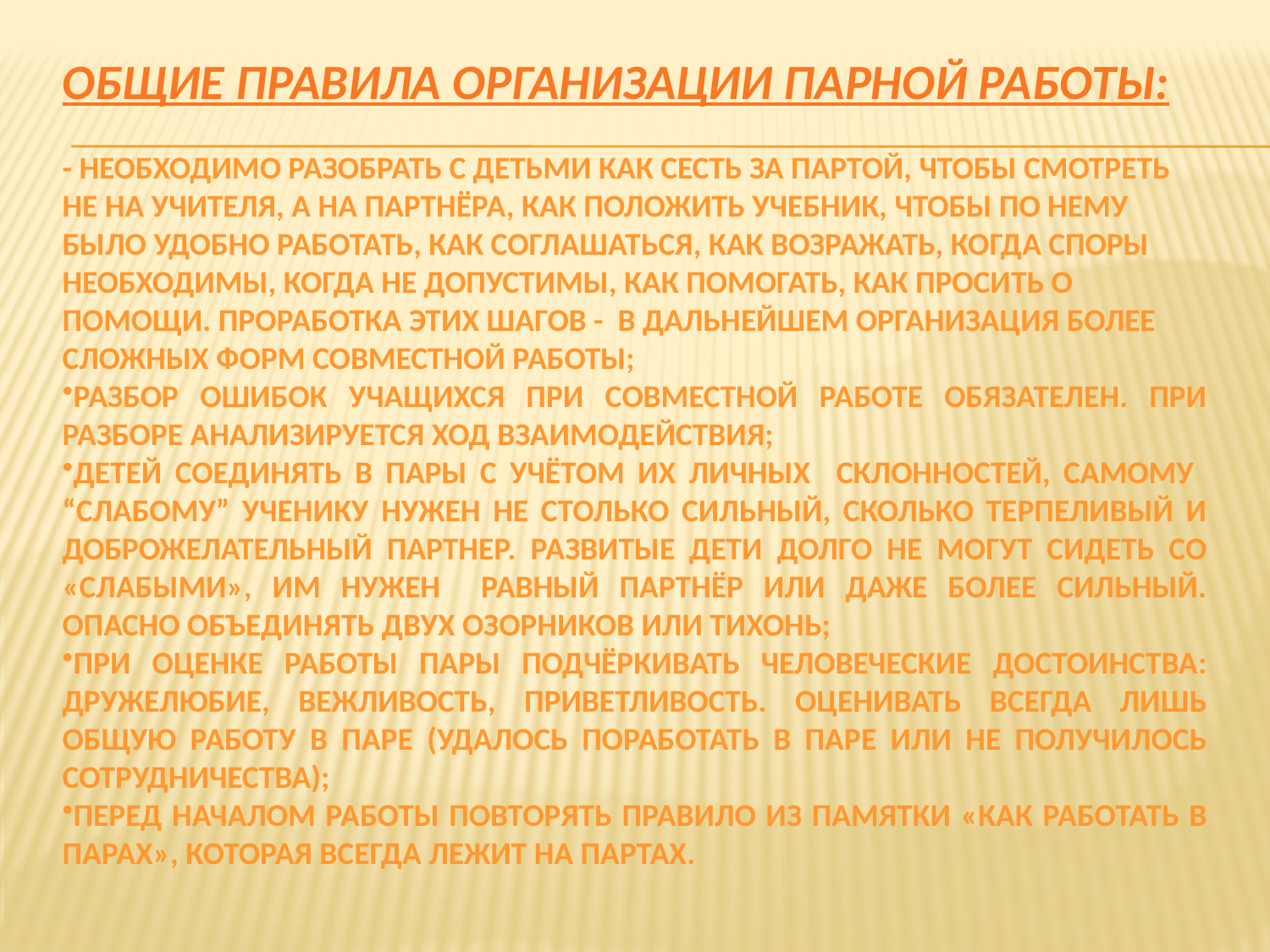

# Общие правила организации парной работы: - необходимо разобрать с детьми как сесть за партой, чтобы смотреть не на учителя, а на партнёра, как положить учебник, чтобы по нему было удобно работать, как соглашаться, как возражать, когда споры необходимы, когда не допустимы, как помогать, как просить о помощи. Проработка этих шагов -  в дальнейшем организация более сложных форм совместной работы;
разбор ошибок учащихся при совместной работе обязателен. При разборе анализируется ход взаимодействия;
детей соединять в пары с учётом их личных  склонностей, самому  “слабому” ученику нужен не столько сильный, сколько терпеливый и доброжелательный партнер. Развитые дети долго не могут сидеть со «слабыми», им нужен  равный партнёр или даже более сильный. Опасно объединять двух озорников или тихонь;
при оценке работы пары подчёркивать человеческие достоинства: дружелюбие, вежливость, приветливость. Оценивать всегда лишь общую работу в паре (удалось поработать в паре или не получилось сотрудничества);
перед началом работы повторять правило из памятки «Как работать в парах», которая всегда лежит на партах.